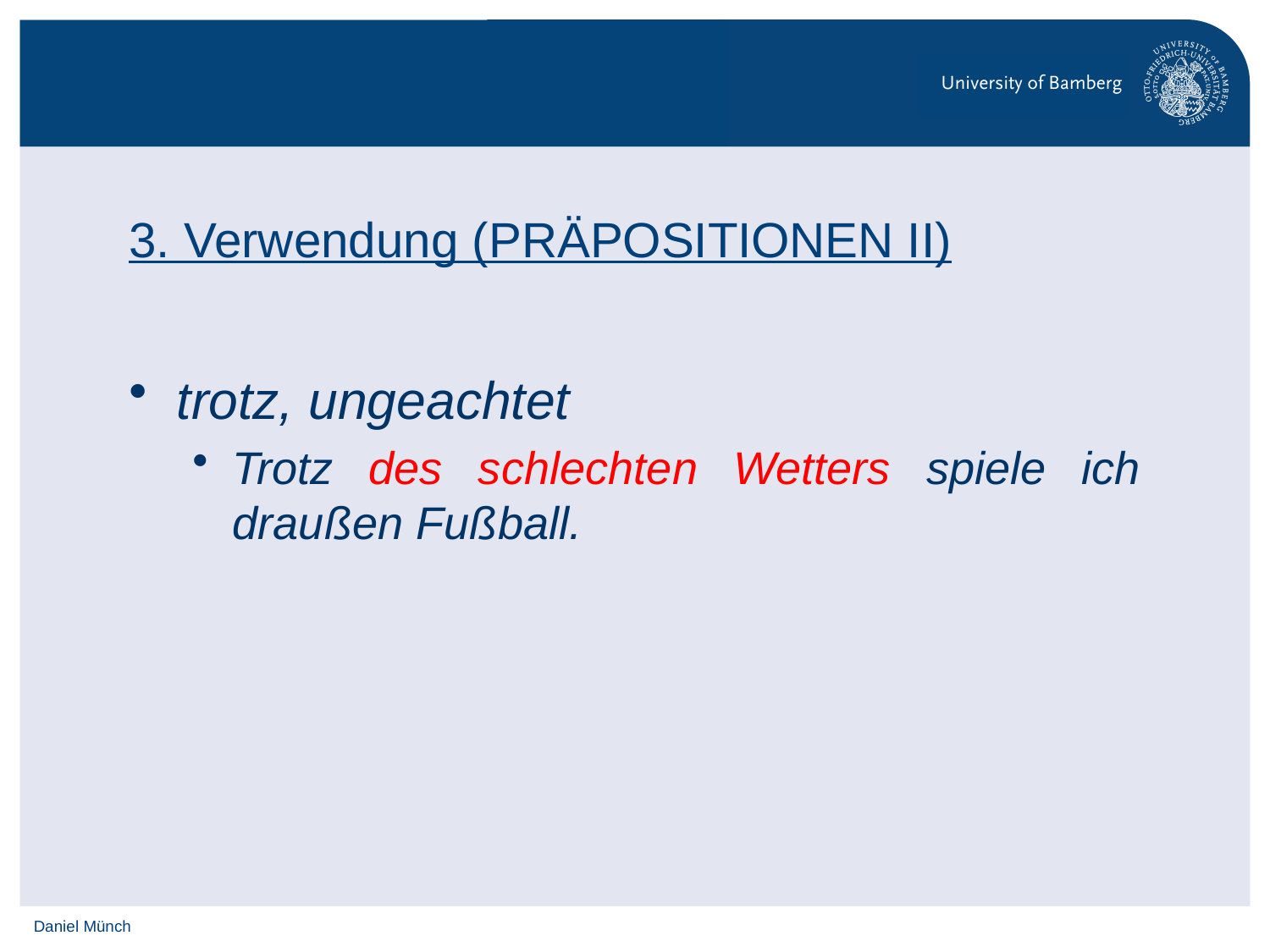

# 3. Verwendung (PRÄPOSITIONEN II)
trotz, ungeachtet
Trotz des schlechten Wetters spiele ich draußen Fußball.